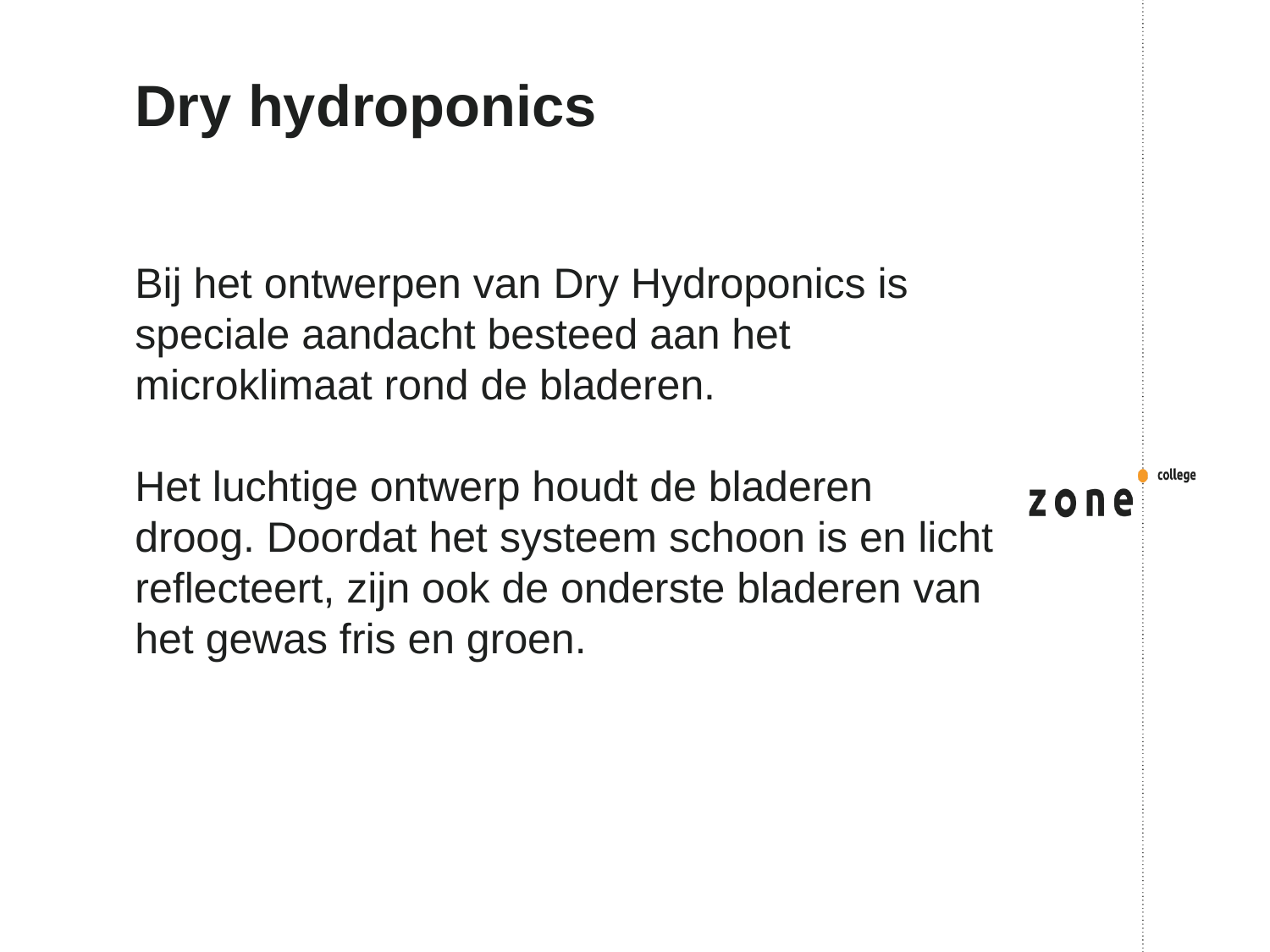

# Dry hydroponics
Bij het ontwerpen van Dry Hydroponics is speciale aandacht besteed aan het microklimaat rond de bladeren.

Het luchtige ontwerp houdt de bladeren droog. Doordat het systeem schoon is en licht reflecteert, zijn ook de onderste bladeren van het gewas fris en groen.